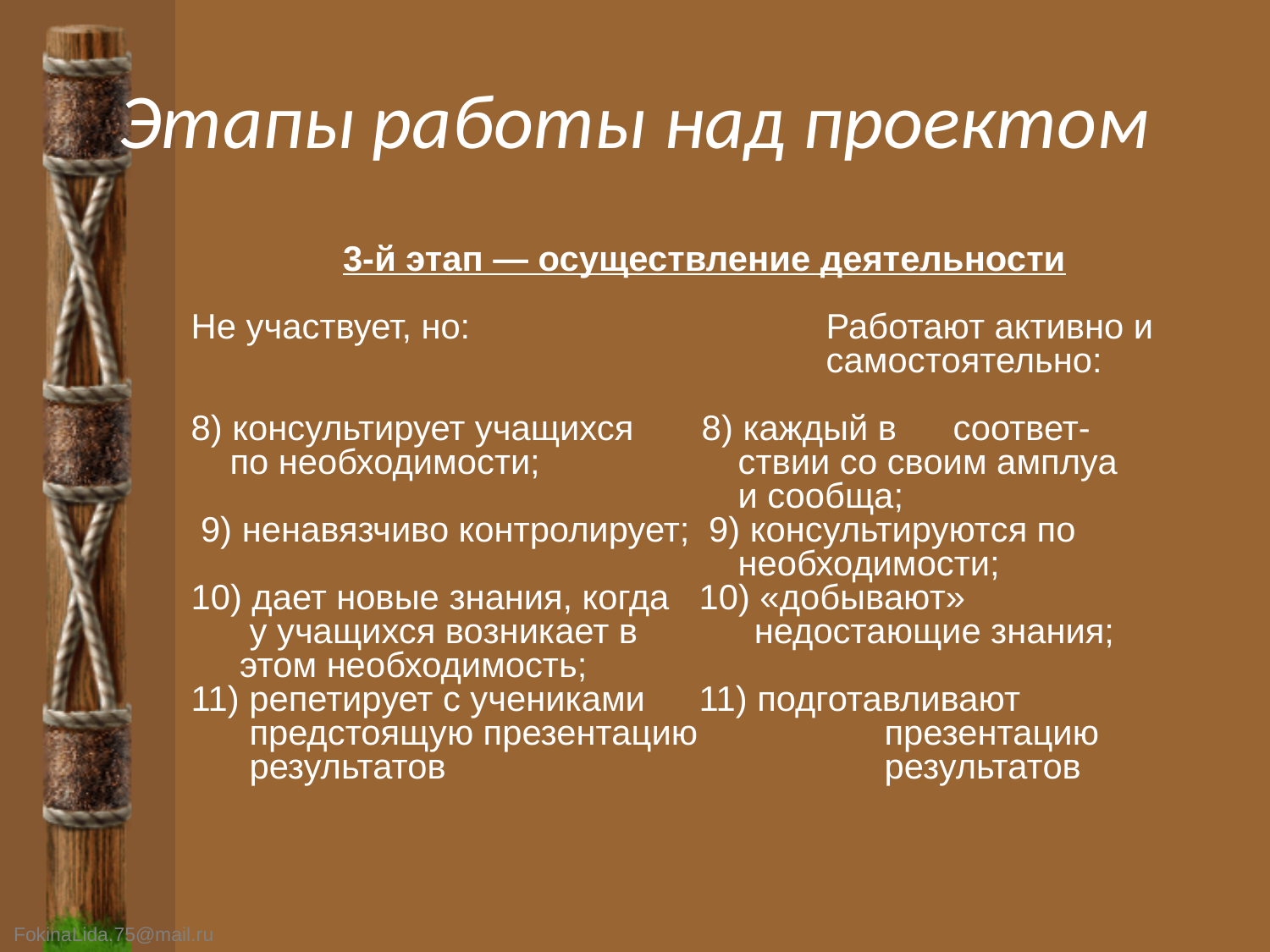

# Этапы работы над проектом
 3-й этап — осуществление деятельности

Не участвует, но:			Работают активно и 						самостоятельно:

8) консультирует учащихся       8) каждый в 	соответ-
    по необходимости; 	 	    ствии со своим амплуа 				   	    и сообща;
 9) ненавязчиво контролирует;	 9) консультируются по 					    необходимости;
10) дает новые знания, когда	10) «добывают»
      у учащихся возникает в            недостающие знания;
     этом необходимость;
11) репетирует с учениками 	11) подготавливают
      предстоящую презентацию 	      презентацию
      результатов 			      результатов